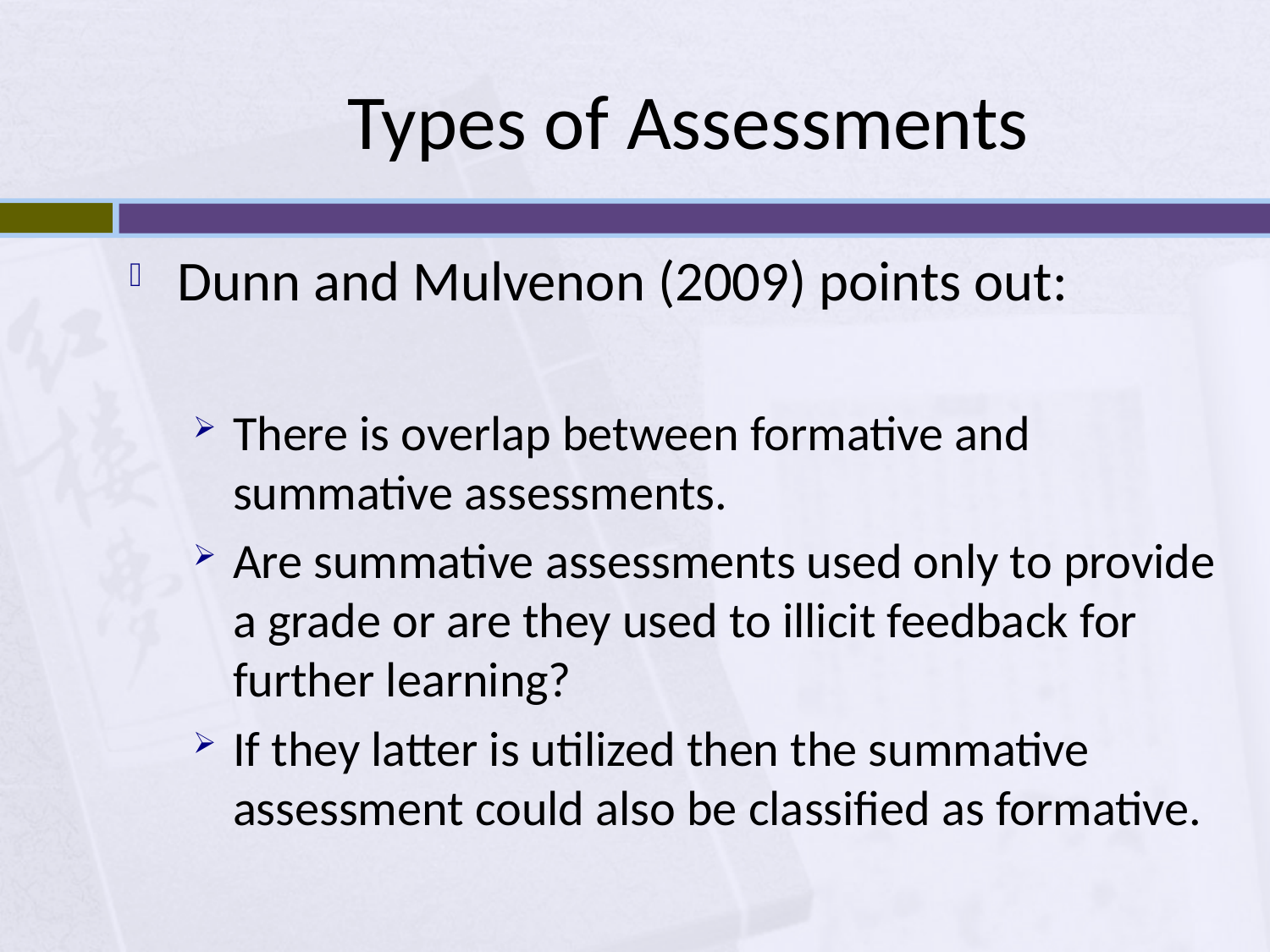

# Types of Assessments
Dunn and Mulvenon (2009) points out:

There is overlap between formative and summative assessments.
Are summative assessments used only to provide a grade or are they used to illicit feedback for further learning?
If they latter is utilized then the summative assessment could also be classified as formative.